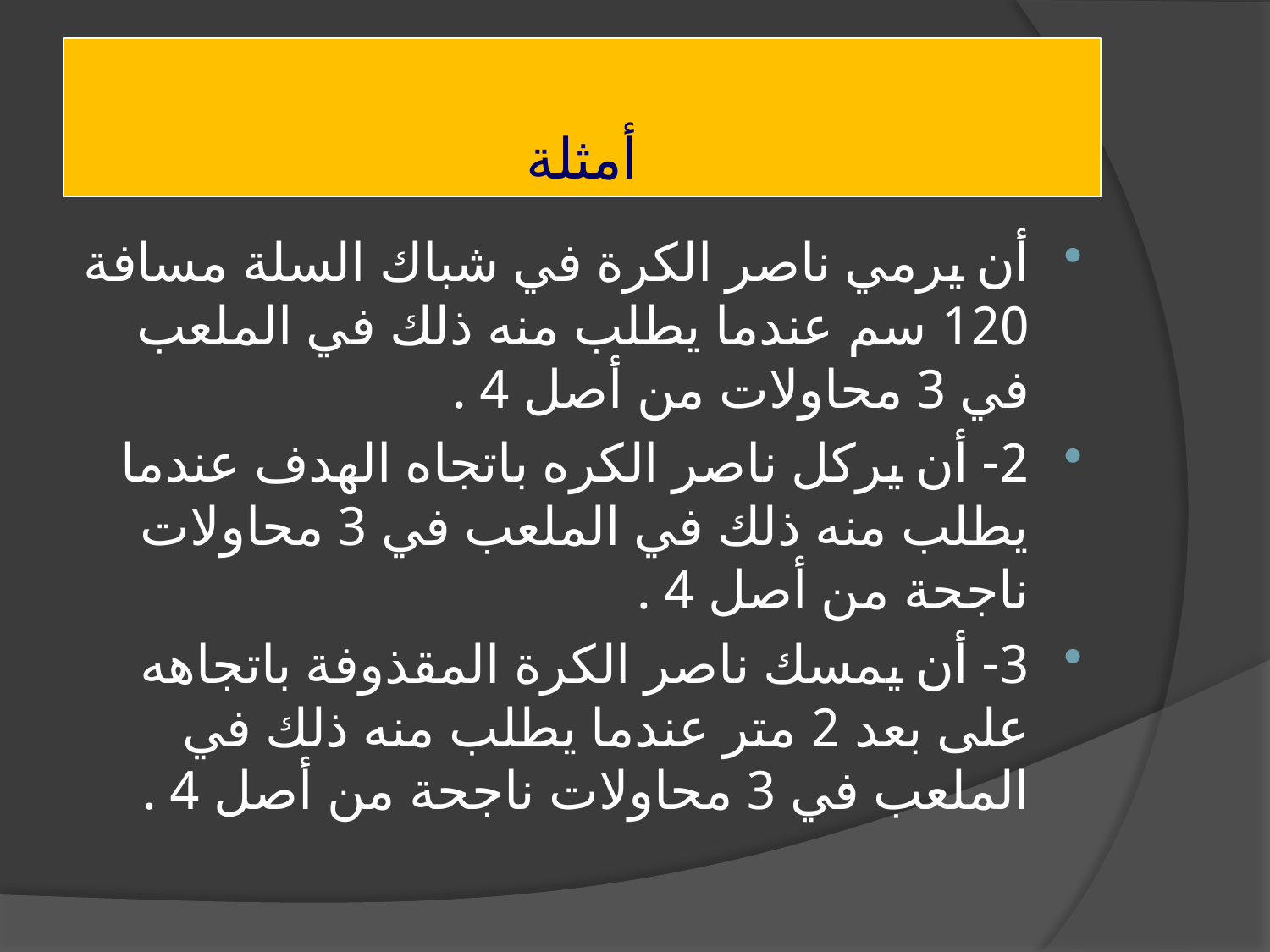

# أمثلة
أن يرمي ناصر الكرة في شباك السلة مسافة 120 سم عندما يطلب منه ذلك في الملعب في 3 محاولات من أصل 4 .
2- أن يركل ناصر الكره باتجاه الهدف عندما يطلب منه ذلك في الملعب في 3 محاولات ناجحة من أصل 4 .
3- أن يمسك ناصر الكرة المقذوفة باتجاهه على بعد 2 متر عندما يطلب منه ذلك في الملعب في 3 محاولات ناجحة من أصل 4 .